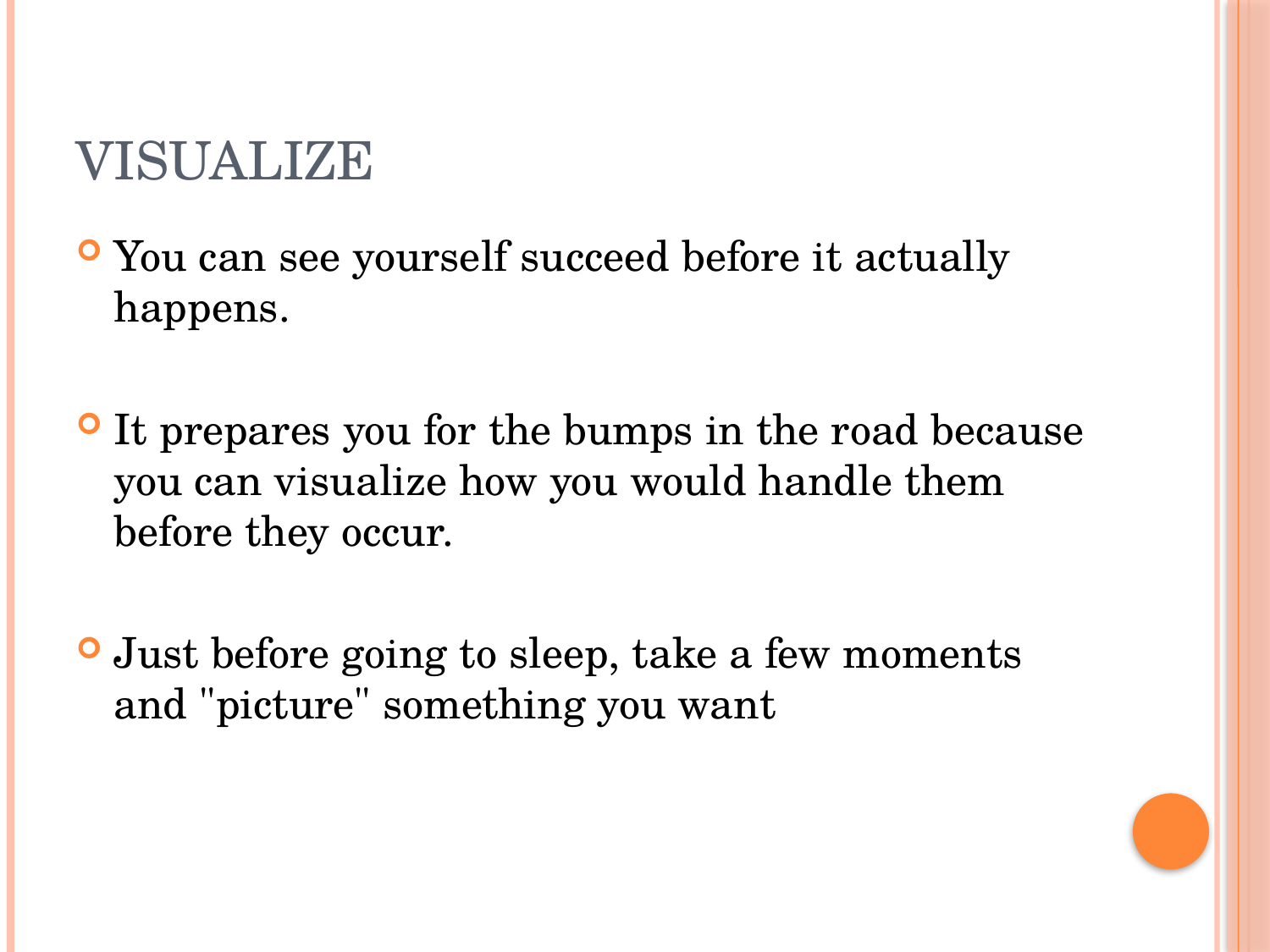

# Visualize
You can see yourself succeed before it actually happens.

It prepares you for the bumps in the road because you can visualize how you would handle them before they occur.

Just before going to sleep, take a few moments and "picture" something you want